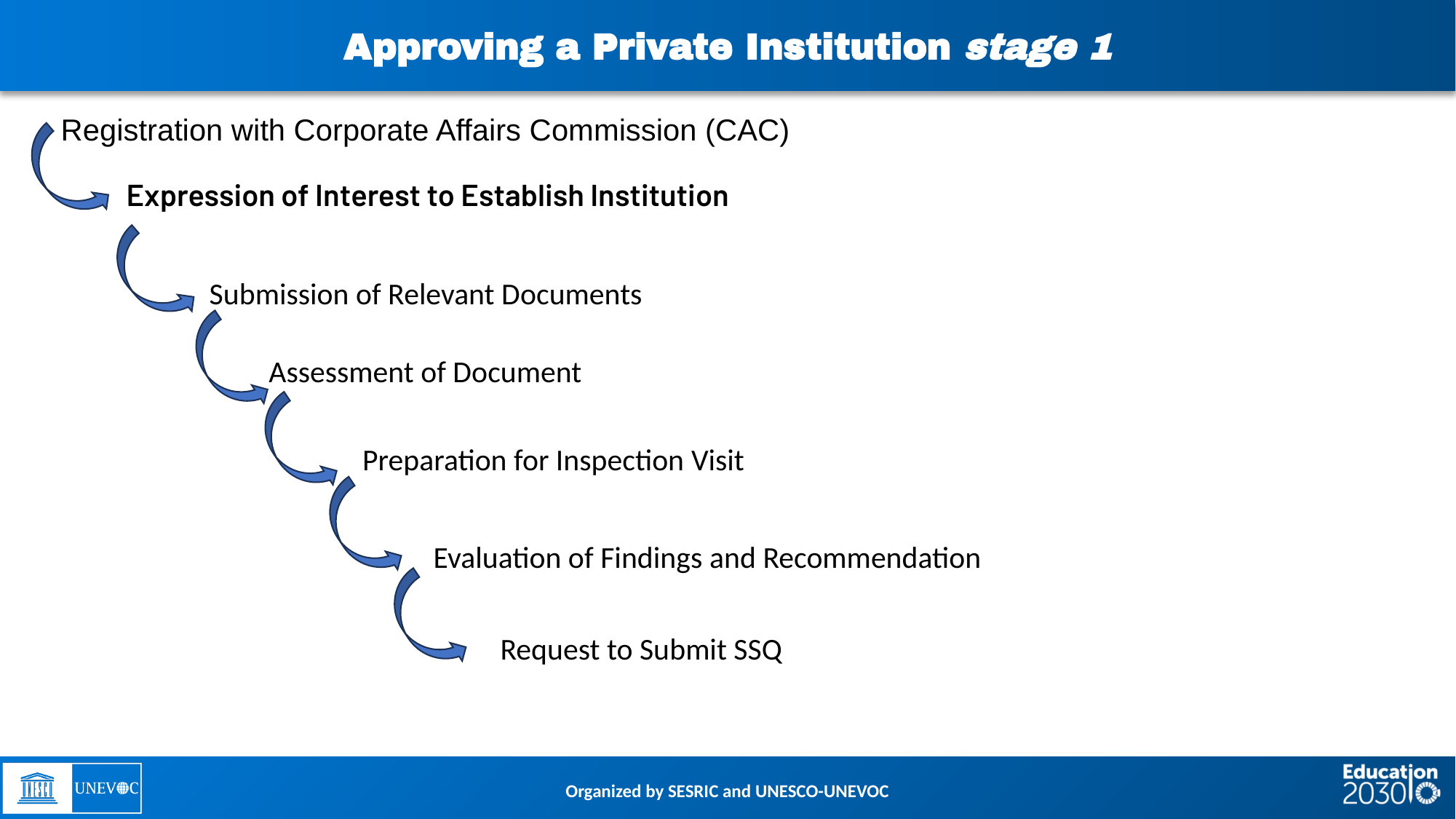

# Approving a Private Institution stage 1
Registration with Corporate Affairs Commission (CAC)

Expression of Interest to Establish Institution

Submission of Relevant Documents

Assessment of Document

Preparation for Inspection Visit

Evaluation of Findings and Recommendation

Request to Submit SSQ